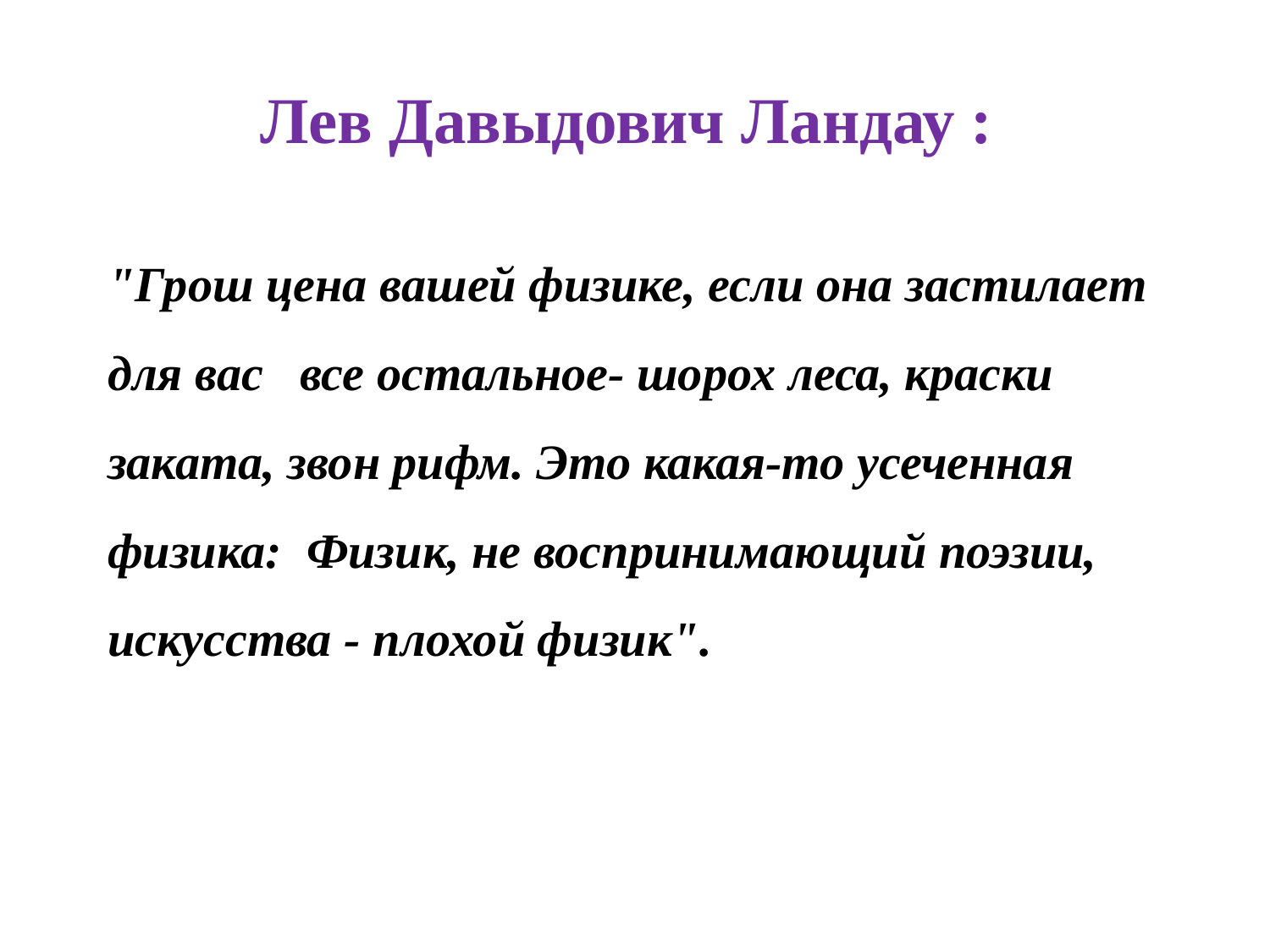

# Лев Давыдович Ландау :
"Грош цена вашей физике, если она застилает для вас   все остальное- шорох леса, краски заката, звон рифм. Это какая-то усеченная физика:  Физик, не воспринимающий поэзии, искусства - плохой физик".